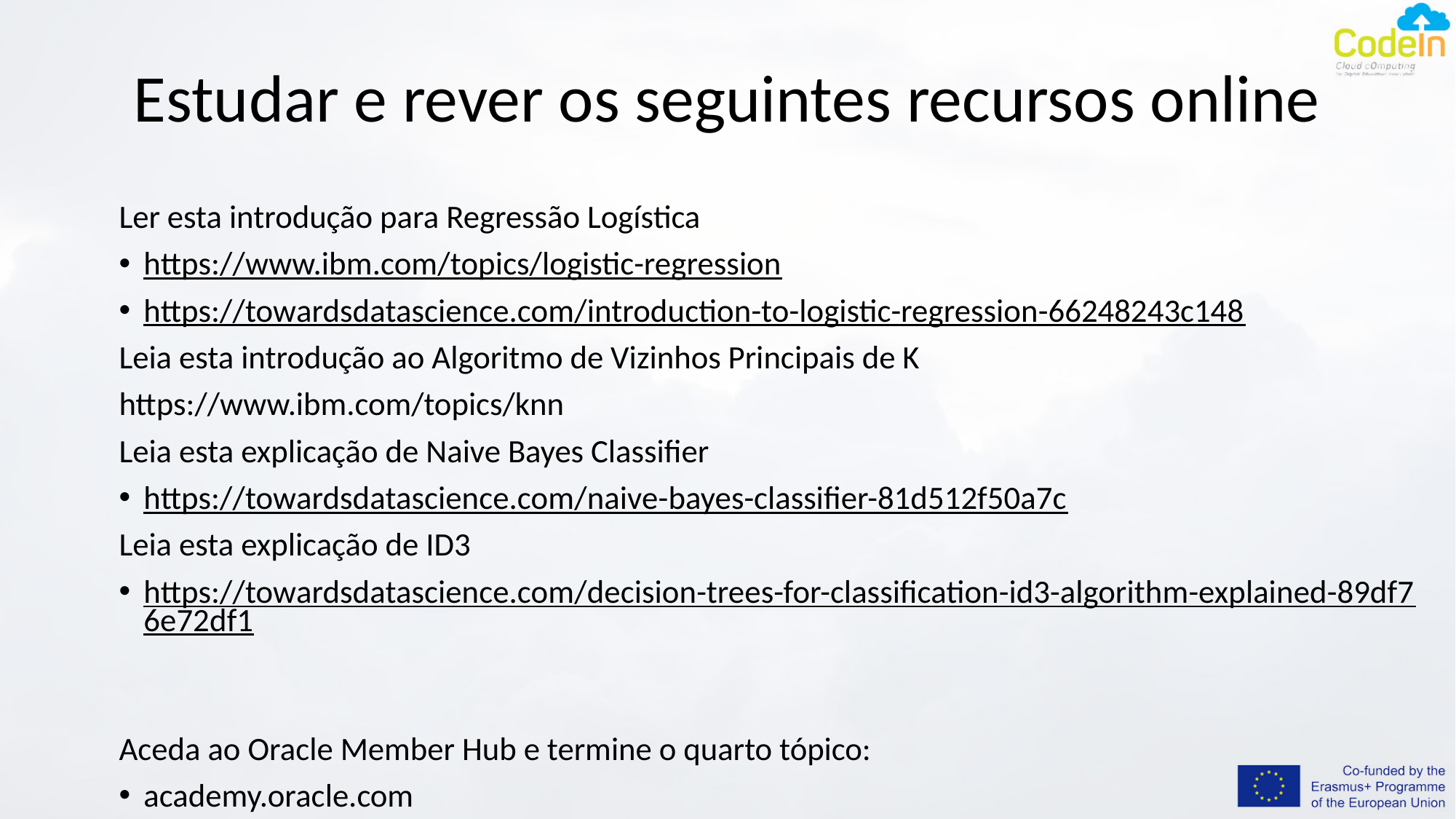

# Estudar e rever os seguintes recursos online
Ler esta introdução para Regressão Logística
https://www.ibm.com/topics/logistic-regression
https://towardsdatascience.com/introduction-to-logistic-regression-66248243c148
Leia esta introdução ao Algoritmo de Vizinhos Principais de K
https://www.ibm.com/topics/knn
Leia esta explicação de Naive Bayes Classifier
https://towardsdatascience.com/naive-bayes-classifier-81d512f50a7c
Leia esta explicação de ID3
https://towardsdatascience.com/decision-trees-for-classification-id3-algorithm-explained-89df76e72df1

Aceda ao Oracle Member Hub e termine o quarto tópico:
academy.oracle.com